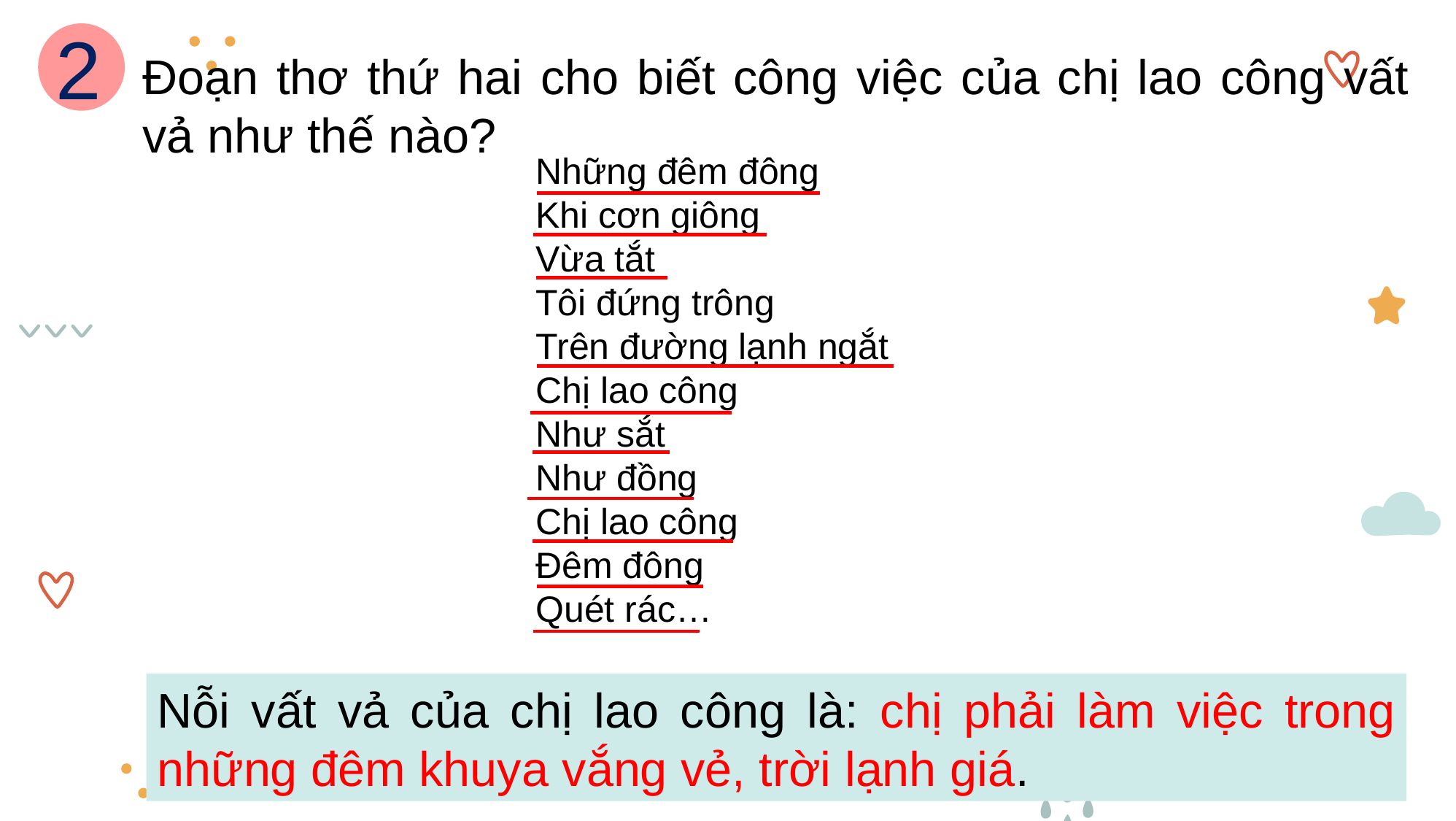

2
Đoạn thơ thứ hai cho biết công việc của chị lao công vất vả như thế nào?
Những đêm đông
Khi cơn giông
Vừa tắt
Tôi đứng trông
Trên đường lạnh ngắt
Chị lao công
Như sắt
Như đồng
Chị lao công
Đêm đông
Quét rác…
Nỗi vất vả của chị lao công là: chị phải làm việc trong những đêm khuya vắng vẻ, trời lạnh giá.